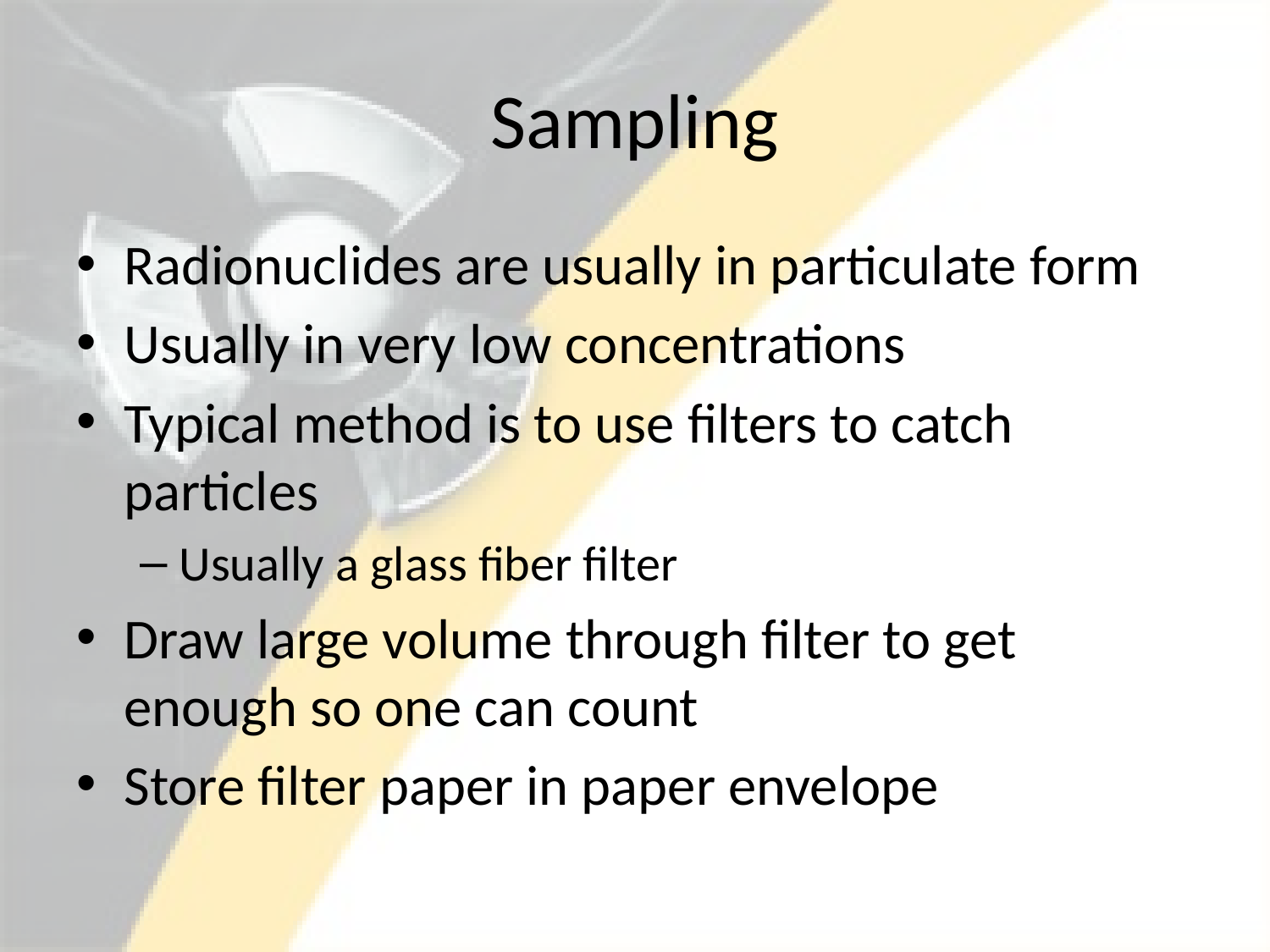

# Sampling
Radionuclides are usually in particulate form
Usually in very low concentrations
Typical method is to use filters to catch particles
Usually a glass fiber filter
Draw large volume through filter to get enough so one can count
Store filter paper in paper envelope